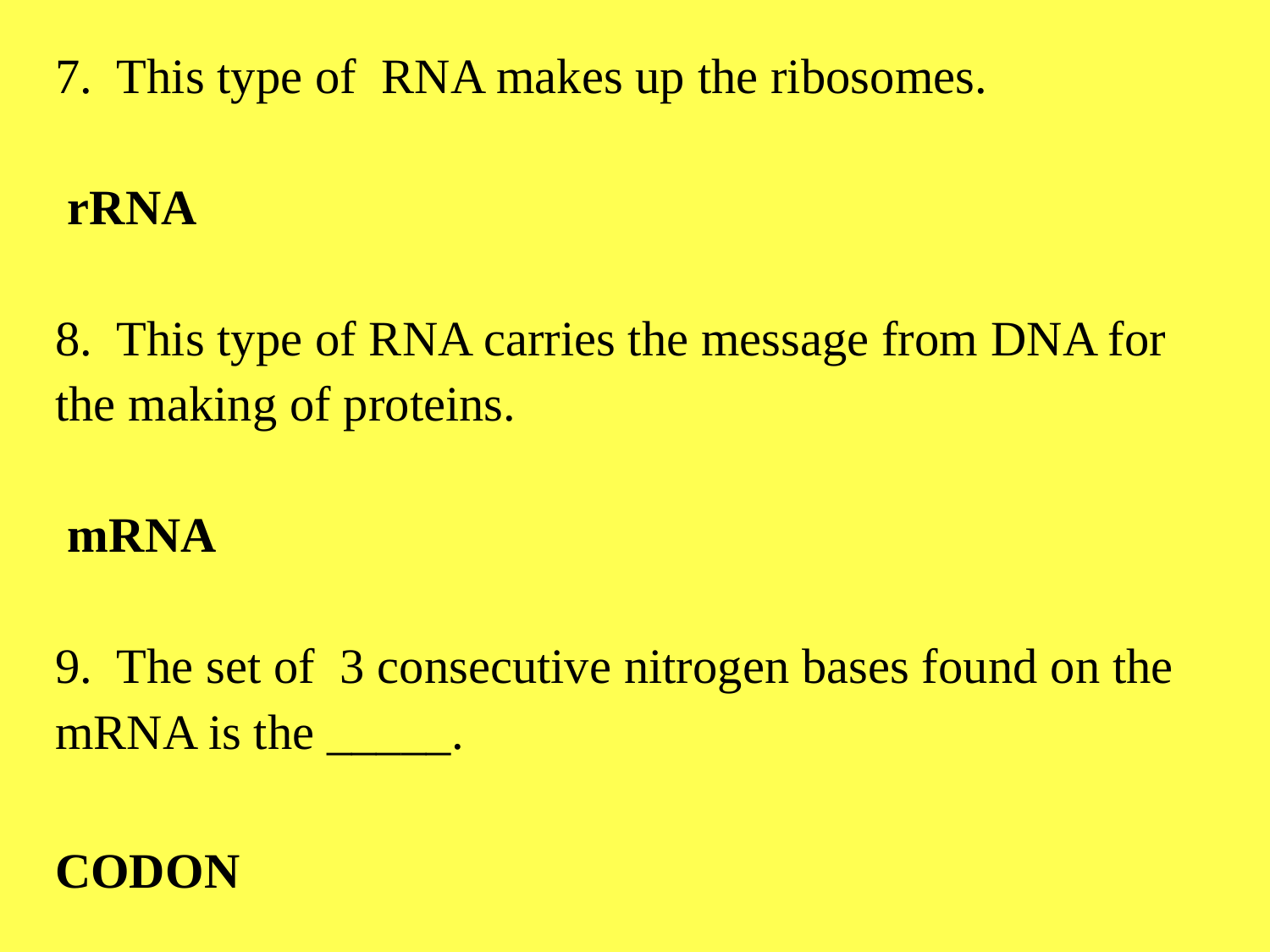

7.  This type of  RNA makes up the ribosomes.

 rRNA

8.  This type of RNA carries the message from DNA for the making of proteins.

 mRNA

9.  The set of  3 consecutive nitrogen bases found on the mRNA is the _____.

CODON